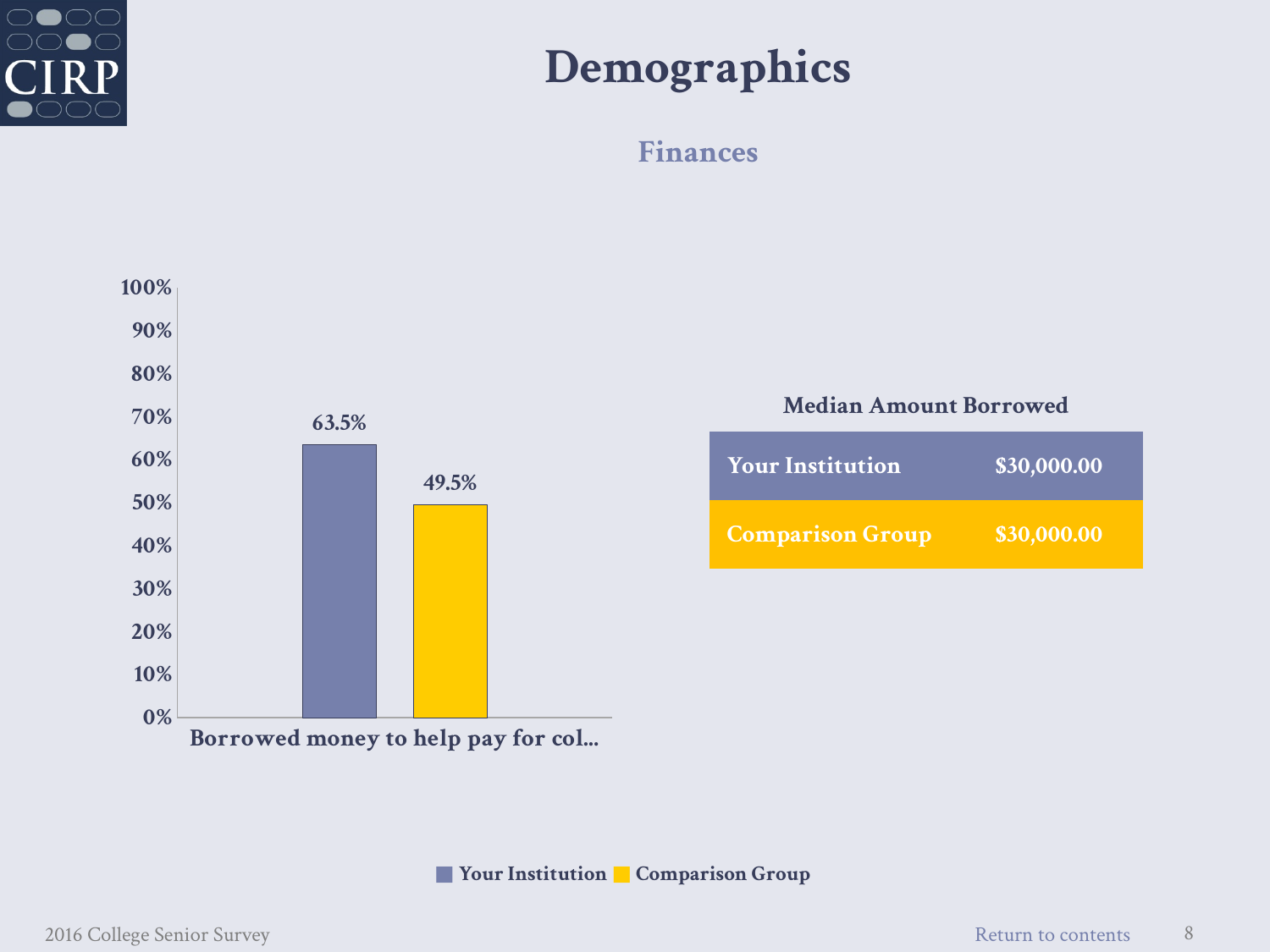

# Demographics Finances

### Chart

| Category | Institution | Comparison |
|---|---|---|
| Borrowed money to help pay for college | 0.635 | 0.495 |
| Median Amount Borrowed |  |
| --- | --- |
| Your Institution | $30,000.00 |
| Comparison Group | $30,000.00 |
■ Your Institution ■ Comparison Group
2016 College Senior Survey
8